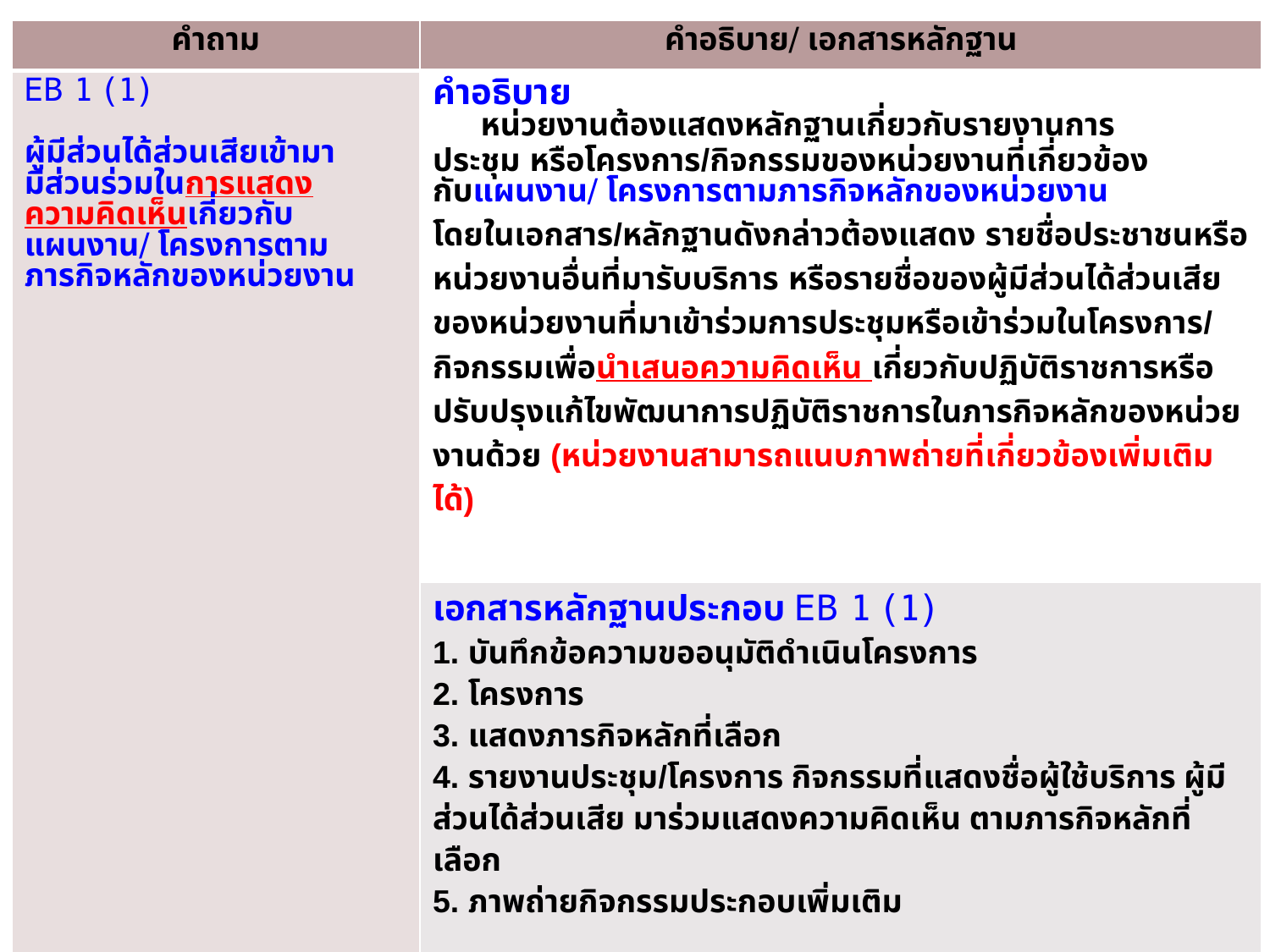

| คำถาม | คำอธิบาย/เอกสารหลักฐาน |
| --- | --- |
| EB 1 (1) ผู้มีส่วนได้ส่วนเสียเข้ามา มีส่วนร่วมในการแสดง ความคิดเห็นเกี่ยวกับ แผนงาน/โครงการตาม ภารกิจหลักของหน่วยงาน | คำอธิบาย หน่วยงานต้องแสดงหลักฐานเกี่ยวกับรายงานการ ประชุม หรือโครงการ/กิจกรรมของหน่วยงานที่เกี่ยวข้อง กับแผนงาน/โครงการตามภารกิจหลักของหน่วยงาน โดยในเอกสาร/หลักฐานดังกล่าวต้องแสดง รายชื่อประชาชนหรือหน่วยงานอื่นที่มารับบริการ หรือรายชื่อของผู้มีส่วนได้ส่วนเสียของหน่วยงานที่มาเข้าร่วมการประชุมหรือเข้าร่วมในโครงการ/กิจกรรมเพื่อนำเสนอความคิดเห็น เกี่ยวกับปฏิบัติราชการหรือปรับปรุงแก้ไขพัฒนาการปฏิบัติราชการในภารกิจหลักของหน่วยงานด้วย (หน่วยงานสามารถแนบภาพถ่ายที่เกี่ยวข้องเพิ่มเติมได้) |
|  | เอกสารหลักฐานประกอบ EB 1 (1) 1. บันทึกข้อความขออนุมัติดำเนินโครงการ 2. โครงการ 3. แสดงภารกิจหลักที่เลือก 4. รายงานประชุม/โครงการ กิจกรรมที่แสดงชื่อผู้ใช้บริการ ผู้มีส่วนได้ส่วนเสีย มาร่วมแสดงความคิดเห็น ตามภารกิจหลักที่เลือก 5. ภาพถ่ายกิจกรรมประกอบเพิ่มเติม |